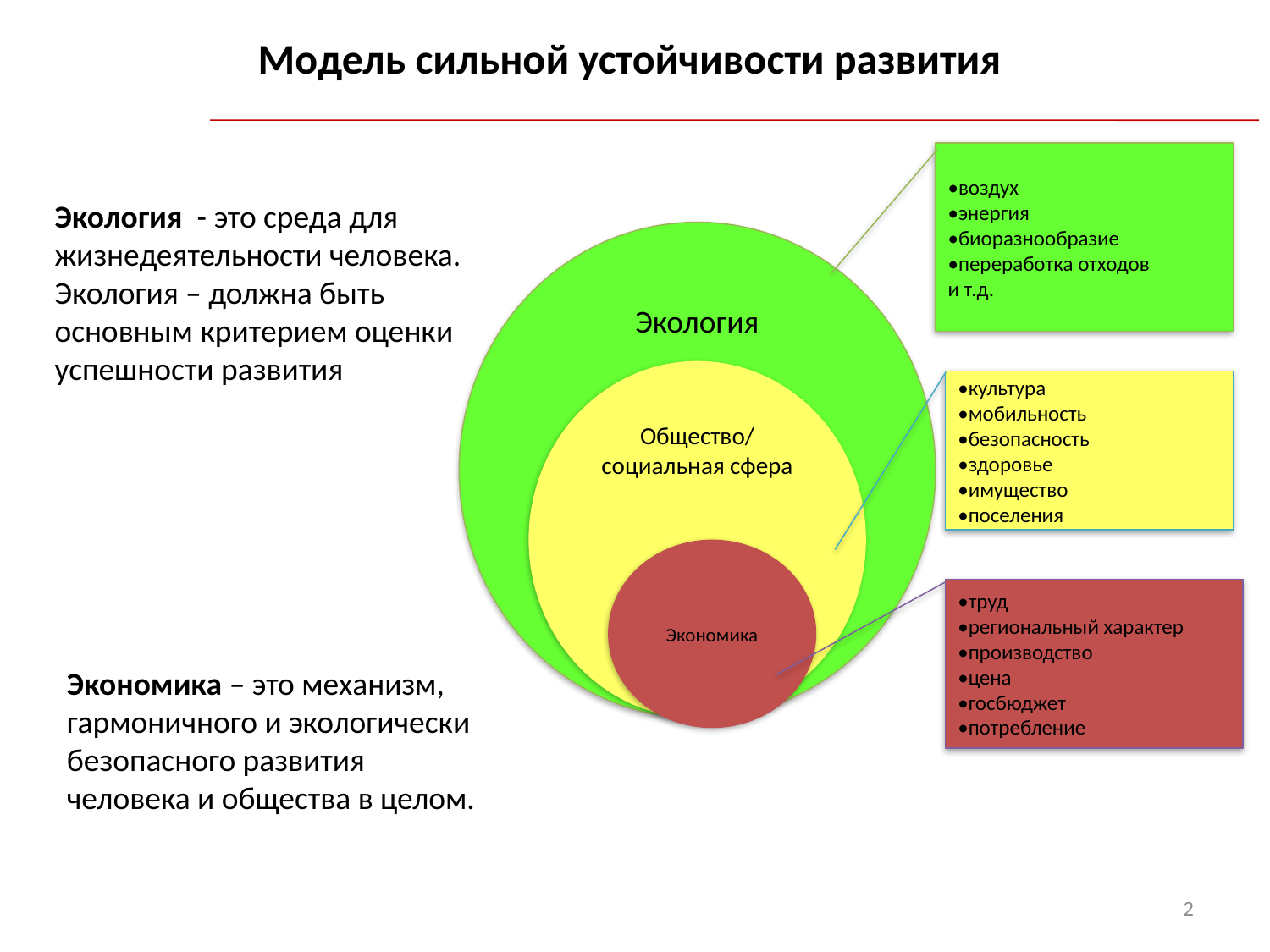

Модель сильной устойчивости развития
•воздух
•энергия
•биоразнообразие
•переработка отходов
и т.д.
Экология  - это среда для жизнедеятельности человека.
Экология – должна быть основным критерием оценки успешности развития
Экология
Общество/ социальная сфера
•культура
•мобильность
•безопасность
•здоровье
•имущество
•поселения
Экономика
•труд
•региональный характер
•производство
•цена
•госбюджет
•потребление
Экономика – это механизм,  гармоничного и экологически безопасного развития человека и общества в целом.
2